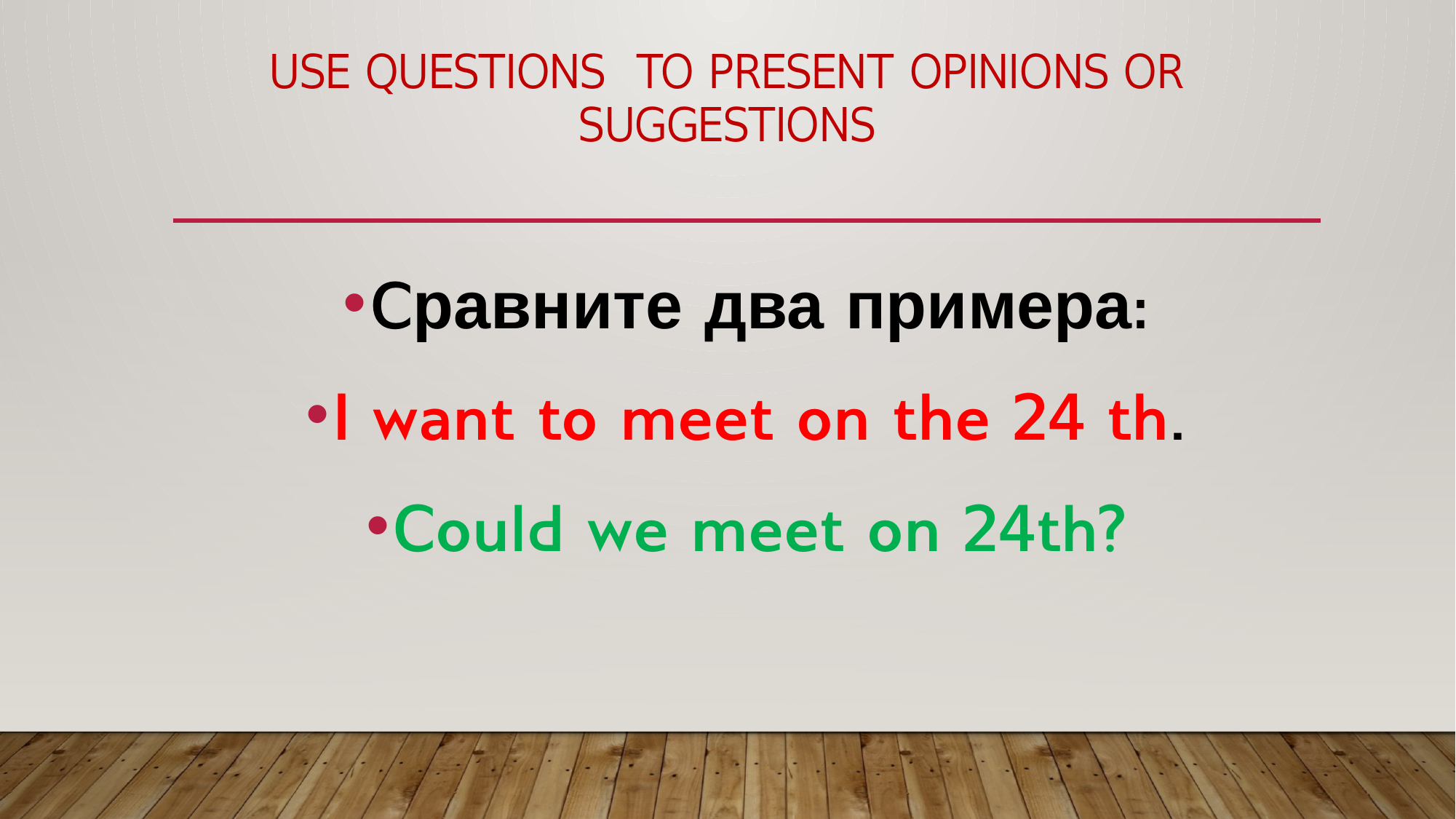

# Use questions  to present opinions or suggestions
Cравните два примера:
I want to meet on the 24 th.
Could we meet on 24th?